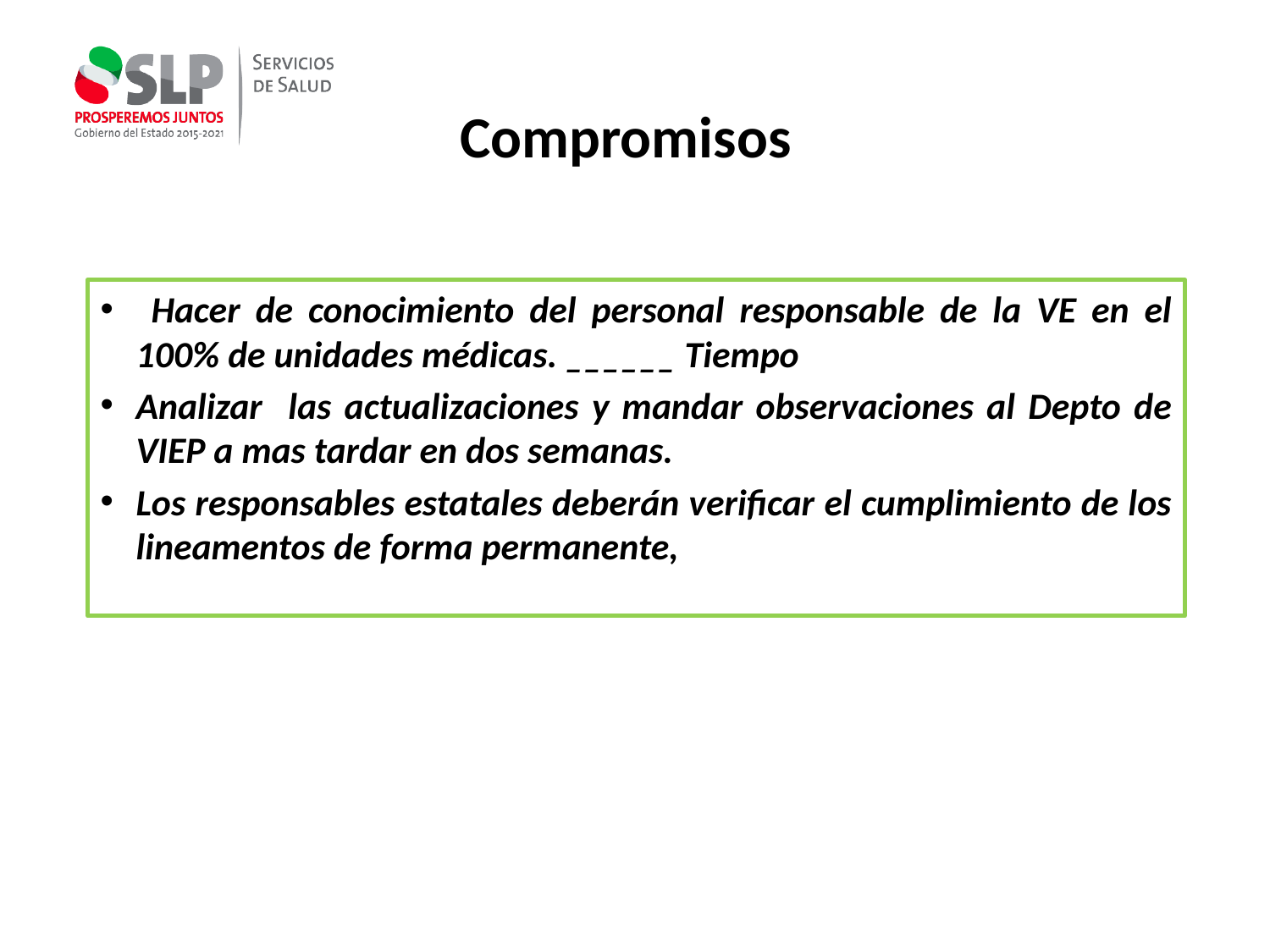

# Compromisos
 Hacer de conocimiento del personal responsable de la VE en el 100% de unidades médicas. ______ Tiempo
Analizar  las actualizaciones y mandar observaciones al Depto de VIEP a mas tardar en dos semanas.
Los responsables estatales deberán verificar el cumplimiento de los lineamentos de forma permanente,